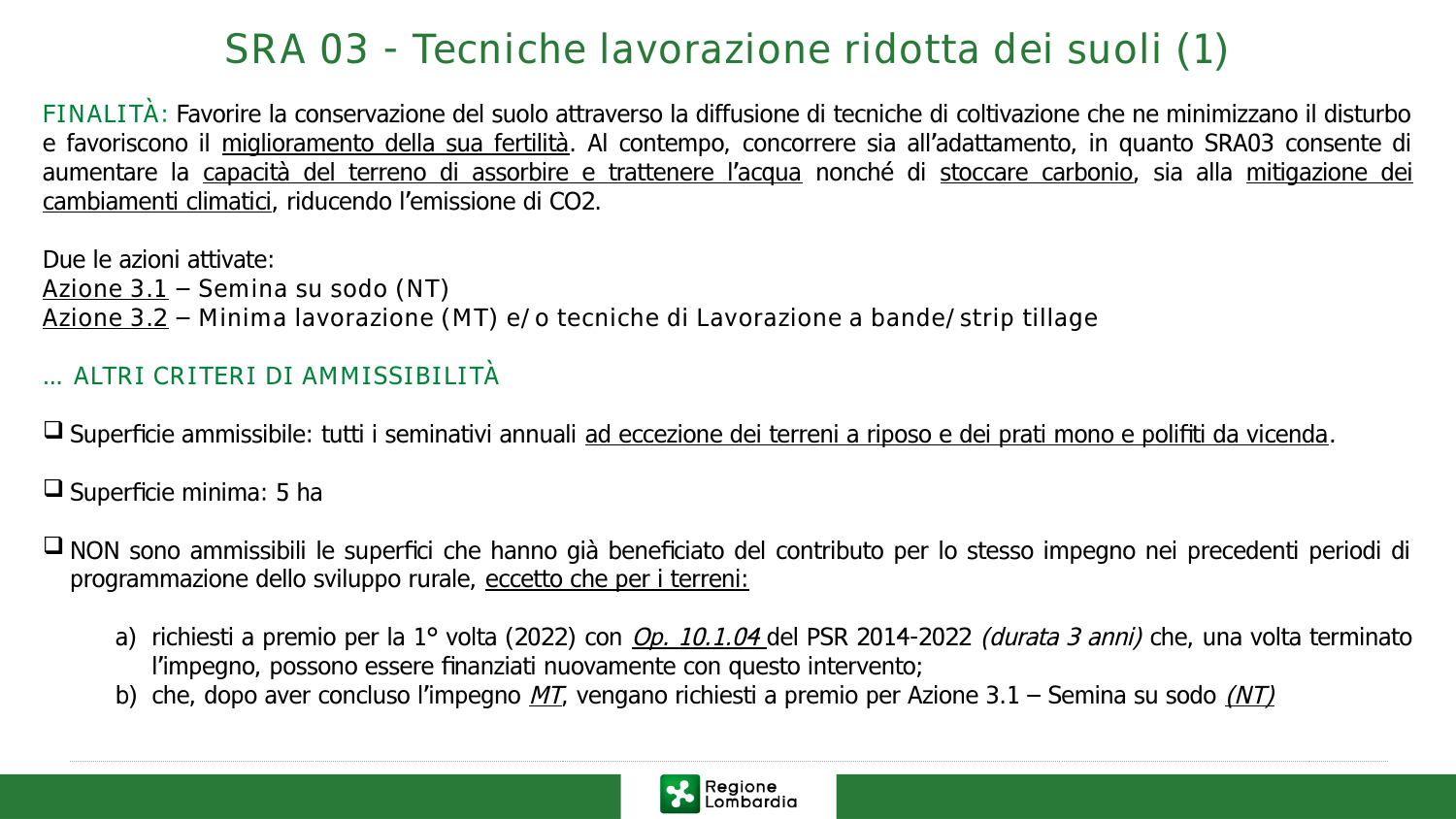

# SRA 03 - Tecniche lavorazione ridotta dei suoli (1)
FINALITÀ: Favorire la conservazione del suolo attraverso la diffusione di tecniche di coltivazione che ne minimizzano il disturbo e favoriscono il miglioramento della sua fertilità. Al contempo, concorrere sia all’adattamento, in quanto SRA03 consente di aumentare la capacità del terreno di assorbire e trattenere l’acqua nonché di stoccare carbonio, sia alla mitigazione dei cambiamenti climatici, riducendo l’emissione di CO2.

Due le azioni attivate:
Azione 3.1 – Semina su sodo (NT)
Azione 3.2 – Minima lavorazione (MT) e/o tecniche di Lavorazione a bande/strip tillage

… ALTRI CRITERI DI AMMISSIBILITÀ

Superficie ammissibile: tutti i seminativi annuali ad eccezione dei terreni a riposo e dei prati mono e polifiti da vicenda.

Superficie minima: 5 ha

NON sono ammissibili le superfici che hanno già beneficiato del contributo per lo stesso impegno nei precedenti periodi di programmazione dello sviluppo rurale, eccetto che per i terreni:

richiesti a premio per la 1° volta (2022) con Op. 10.1.04 del PSR 2014-2022 (durata 3 anni) che, una volta terminato l’impegno, possono essere finanziati nuovamente con questo intervento;
che, dopo aver concluso l’impegno MT, vengano richiesti a premio per Azione 3.1 – Semina su sodo (NT)